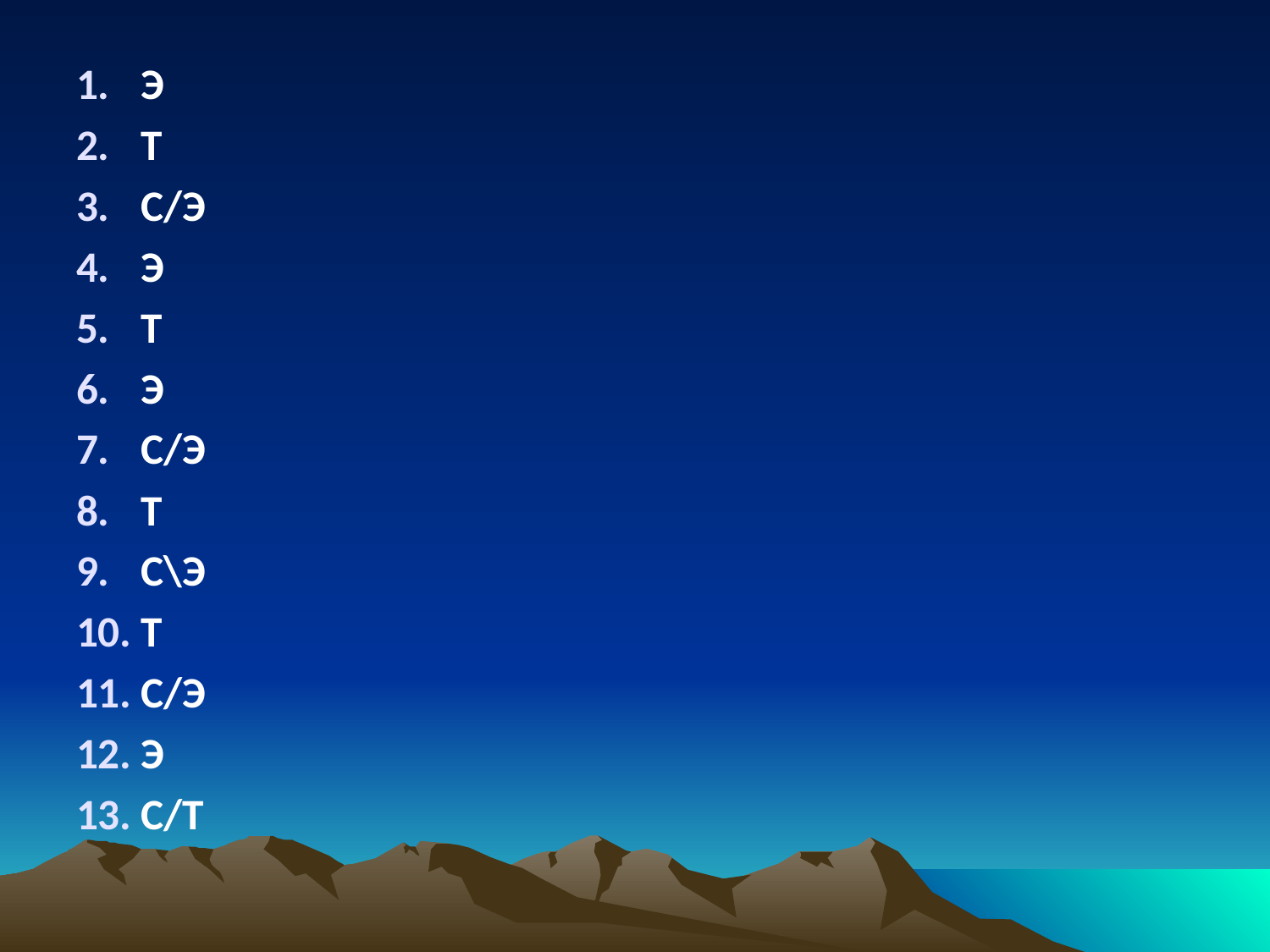

Э
Т
С/Э
Э
Т
Э
С/Э
Т
С\Э
Т
С/Э
Э
С/Т